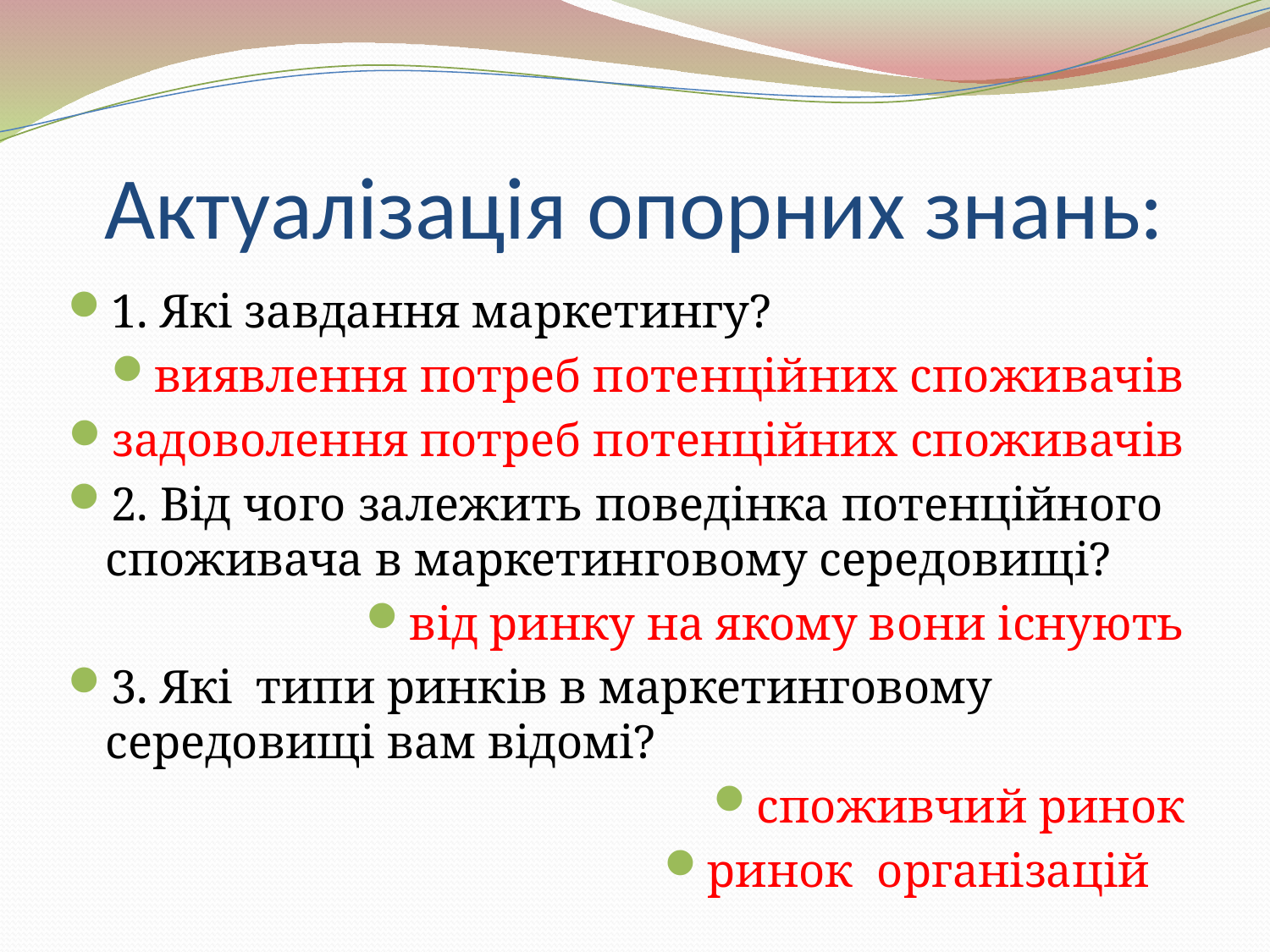

# Актуалізація опорних знань:
1. Які завдання маркетингу?
виявлення потреб потенційних споживачів
задоволення потреб потенційних споживачів
2. Від чого залежить поведінка потенційного споживача в маркетинговому середовищі?
від ринку на якому вони існують
3. Які  типи ринків в маркетинговому середовищі вам відомі?
споживчий ринок
ринок  організацій